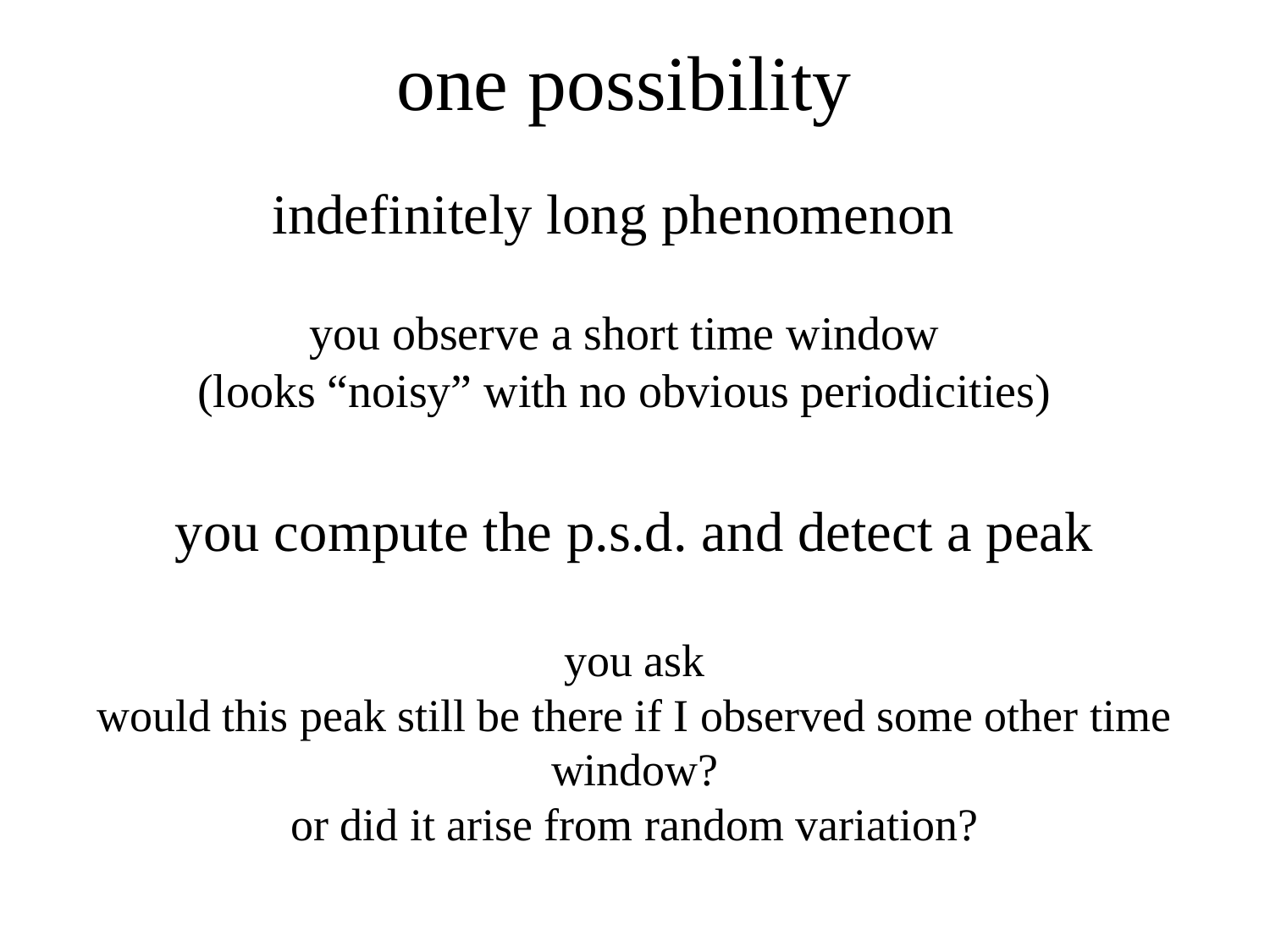

# one possibility
indefinitely long phenomenon
you observe a short time window
(looks “noisy” with no obvious periodicities)
you compute the p.s.d. and detect a peak
you ask
would this peak still be there if I observed some other time window?
or did it arise from random variation?